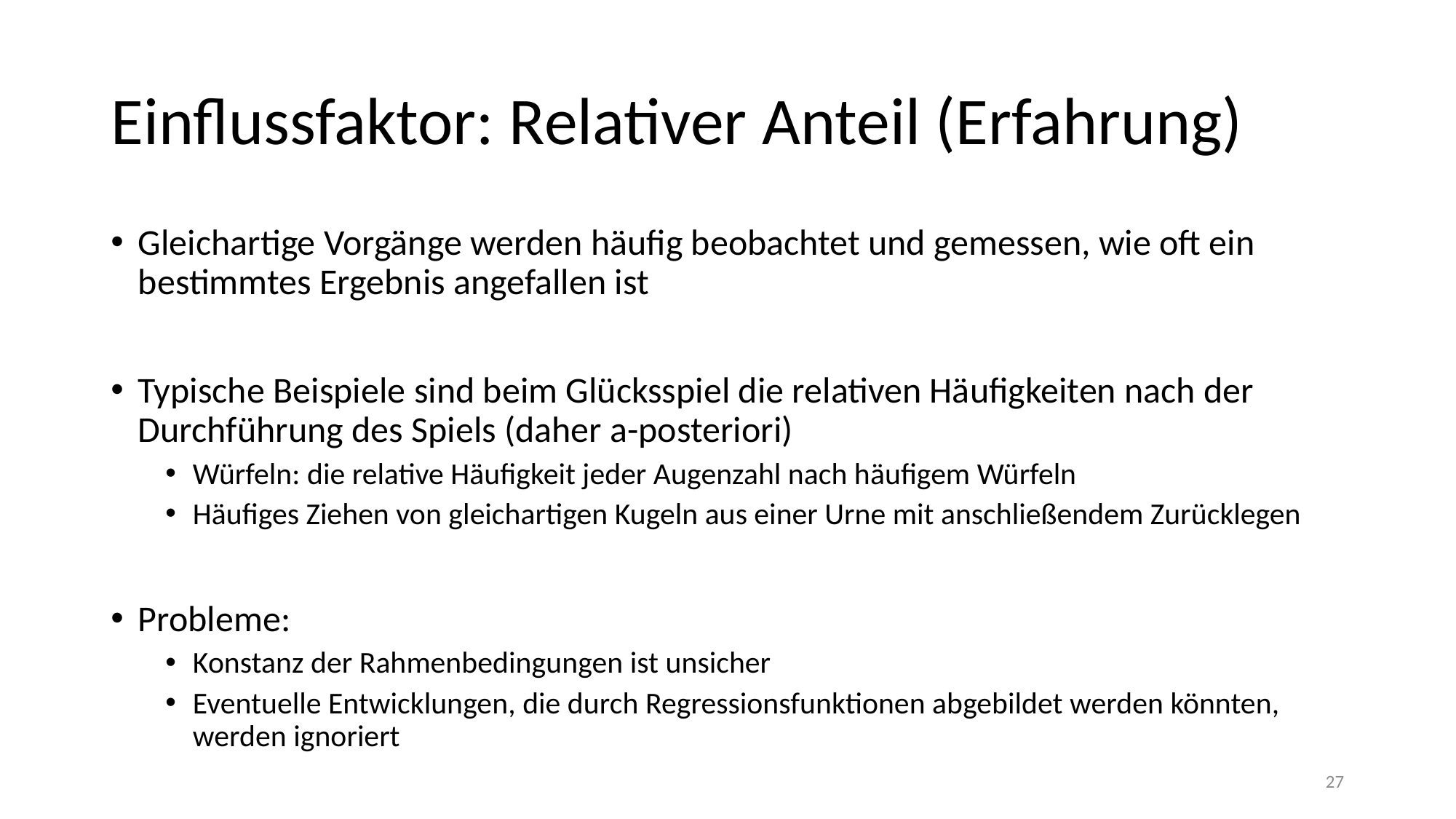

# Einflussfaktor: Relativer Anteil (Erfahrung)
Gleichartige Vorgänge werden häufig beobachtet und gemessen, wie oft ein bestimmtes Ergebnis angefallen ist

Typische Beispiele sind beim Glücksspiel die relativen Häufigkeiten nach der Durchführung des Spiels (daher a-posteriori)
Würfeln: die relative Häufigkeit jeder Augenzahl nach häufigem Würfeln
Häufiges Ziehen von gleichartigen Kugeln aus einer Urne mit anschließendem Zurücklegen

Probleme:
Konstanz der Rahmenbedingungen ist unsicher
Eventuelle Entwicklungen, die durch Regressionsfunktionen abgebildet werden könnten, werden ignoriert
27